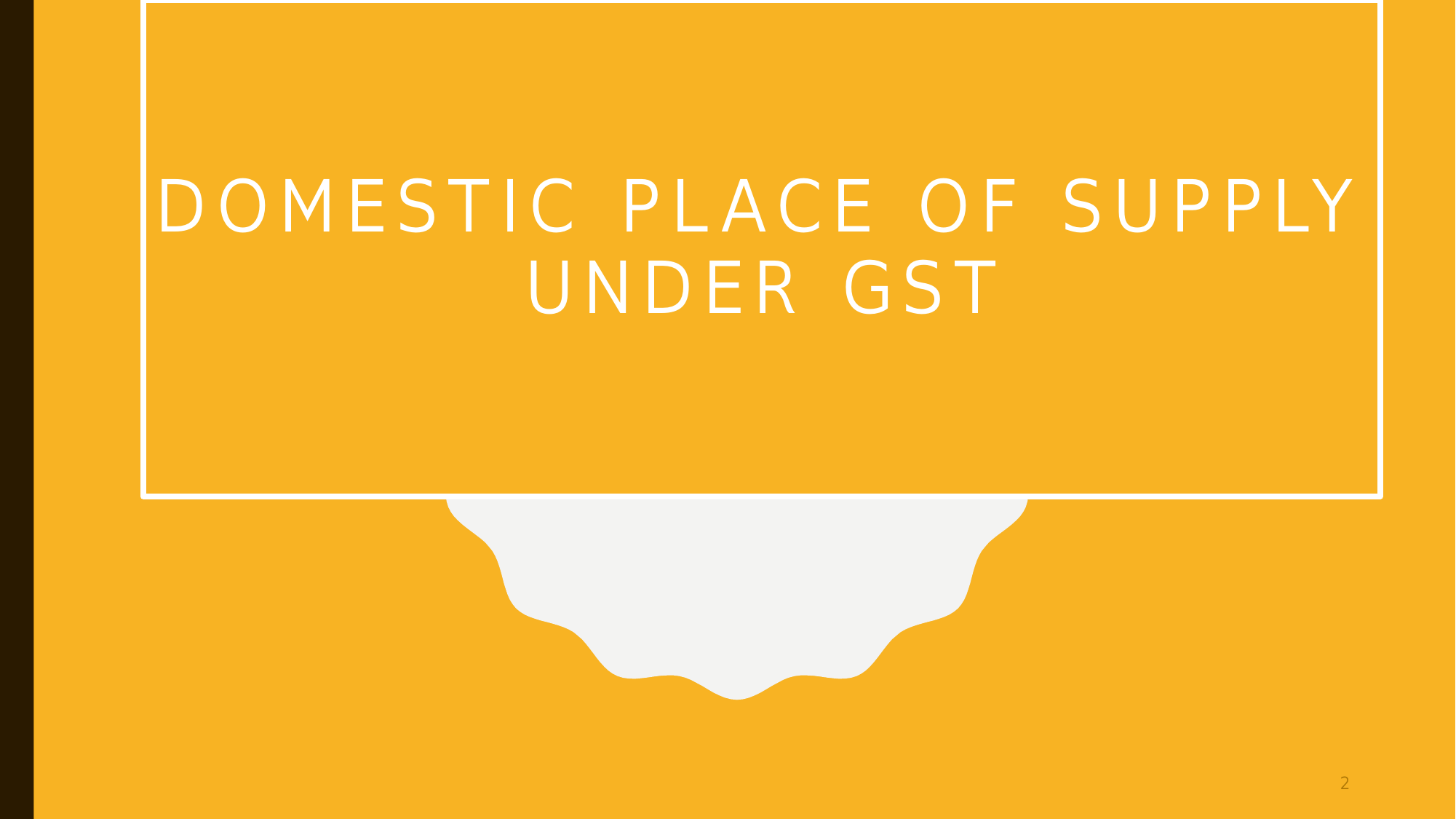

# Domestic Place of Supply under GST
2